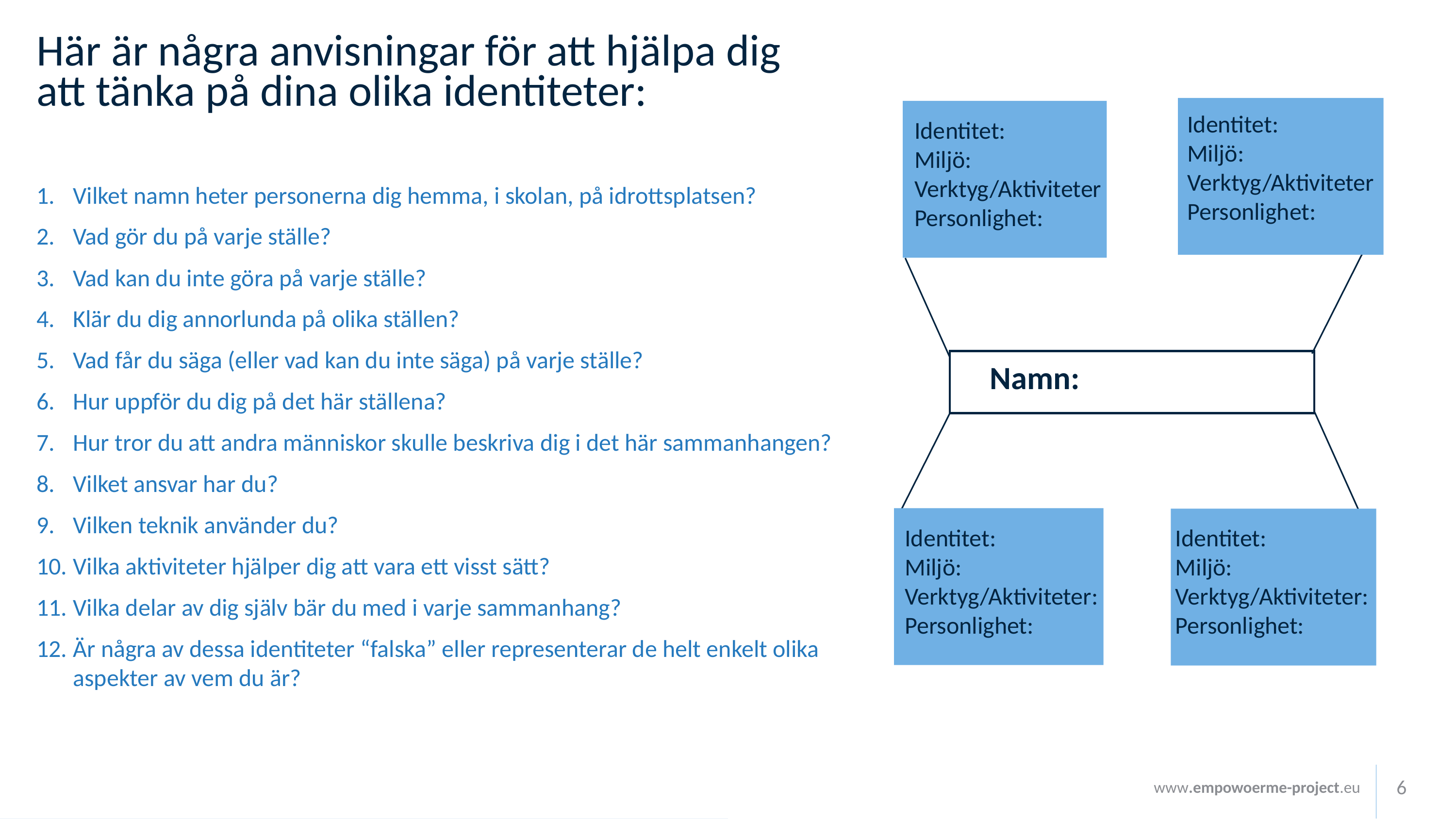

Här är några anvisningar för att hjälpa dig att tänka på dina olika identiteter:

Vilket namn heter personerna dig hemma, i skolan, på idrottsplatsen?
Vad gör du på varje ställe?
Vad kan du inte göra på varje ställe?
Klär du dig annorlunda på olika ställen?
Vad får du säga (eller vad kan du inte säga) på varje ställe?
Hur uppför du dig på det här ställena?
Hur tror du att andra människor skulle beskriva dig i det här sammanhangen?
Vilket ansvar har du?
Vilken teknik använder du?
Vilka aktiviteter hjälper dig att vara ett visst sätt?
Vilka delar av dig själv bär du med i varje sammanhang?
Är några av dessa identiteter “falska” eller representerar de helt enkelt olika aspekter av vem du är?

Identitet:
Miljö:
Verktyg/Aktiviteter
Personlighet:
Identitet:
Miljö:
Verktyg/Aktiviteter
Personlighet:

Namn:

Identitet:
Miljö:
Verktyg/Aktiviteter:
Personlighet:
Identitet:
Miljö:
Verktyg/Aktiviteter:
Personlighet:
6
www.empowoerme-project.eu